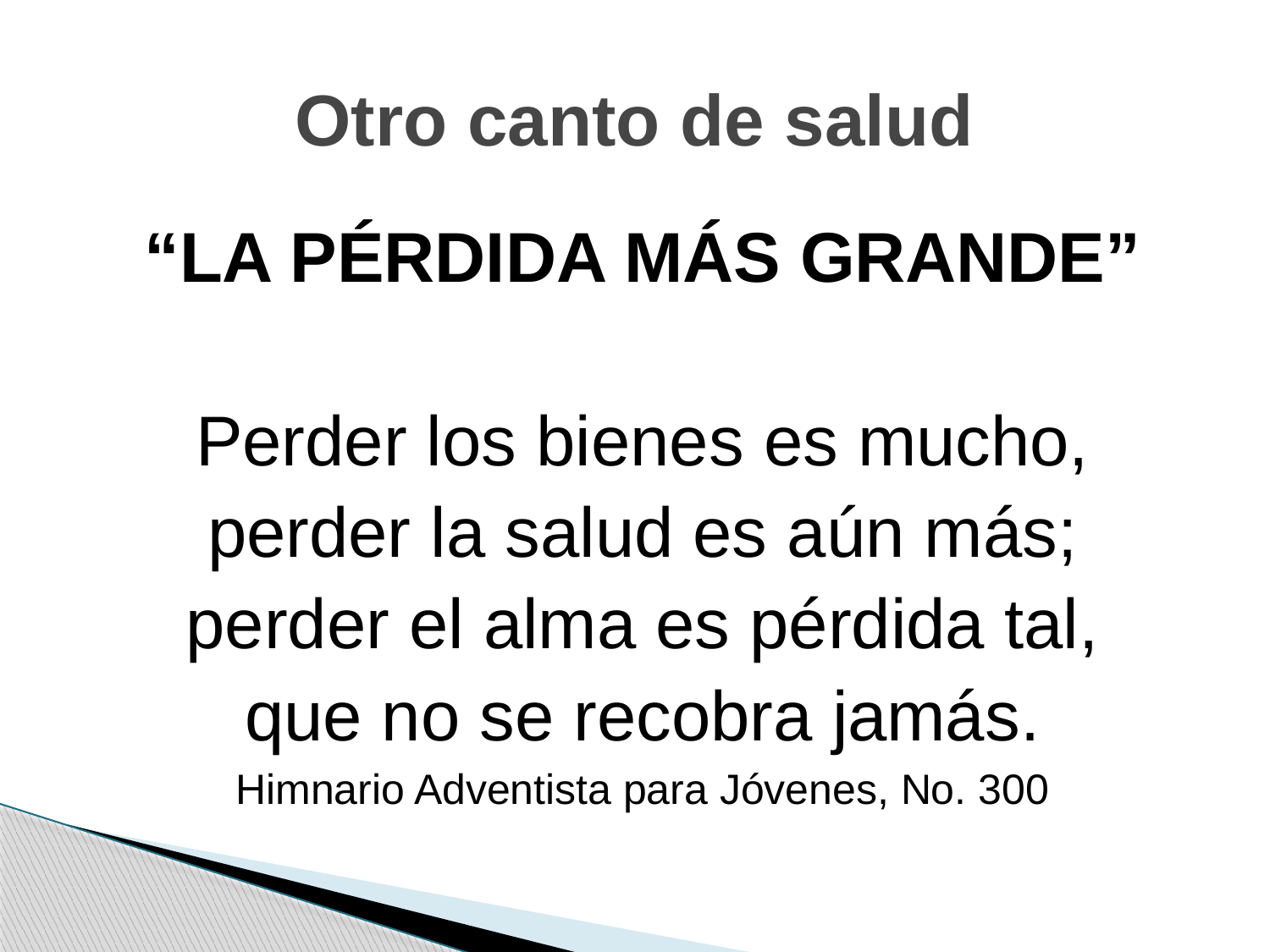

# Otro canto de salud
“LA PÉRDIDA MÁS GRANDE”

Perder los bienes es mucho,
perder la salud es aún más;
perder el alma es pérdida tal,
que no se recobra jamás.
Himnario Adventista para Jóvenes, No. 300